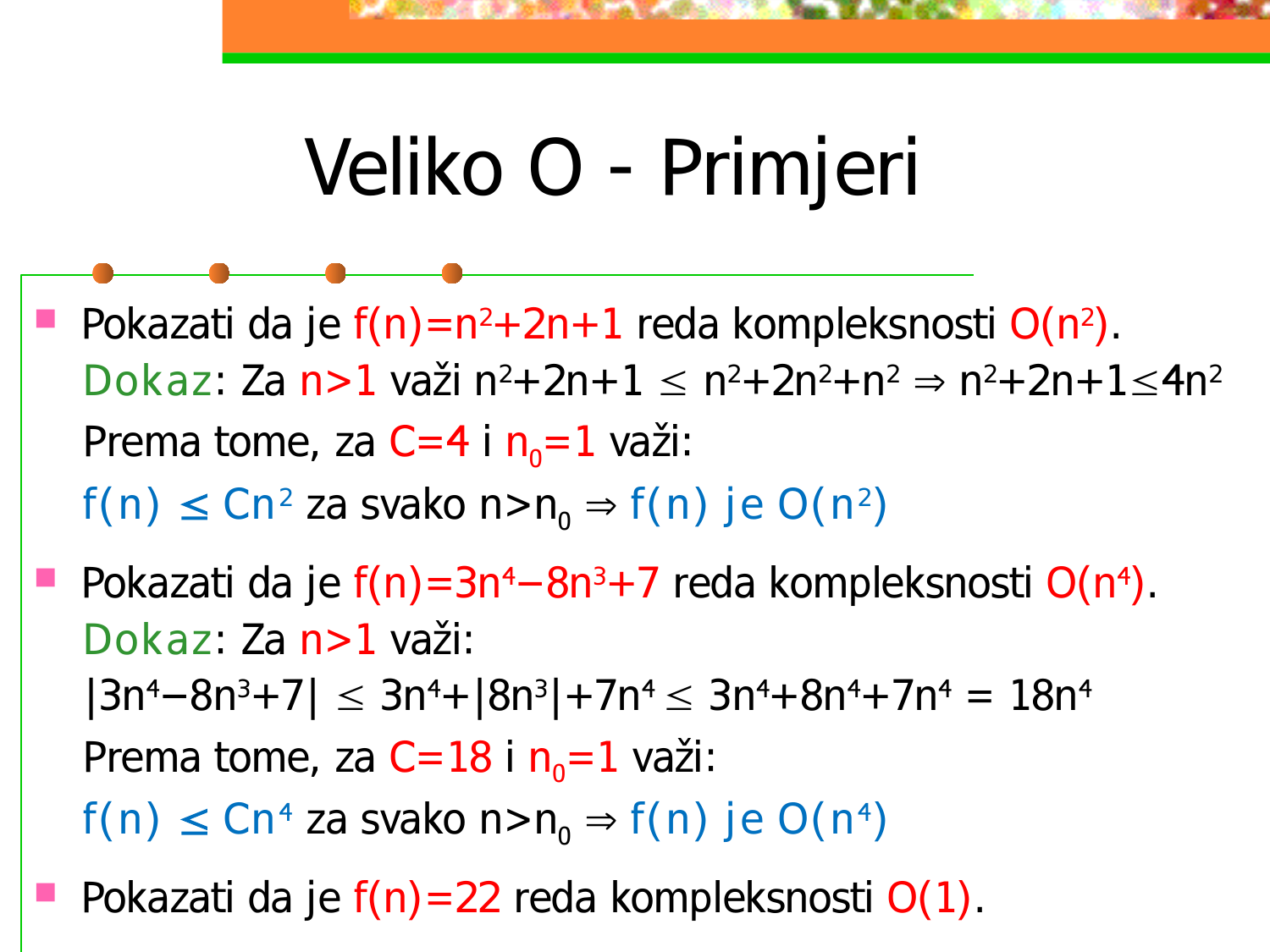

# Veliko O - Primjeri
Pokazati da je f(n)=n2+2n+1 reda kompleksnosti O(n2).
Dokaz: Za n>1 važi n2+2n+1 ≤ n2+2n2+n2 ⇒ n2+2n+1≤4n2
Prema tome, za C=4 i n0=1 važi:
f(n) ≤ Cn2 za svako n>n0 ⇒ f(n) je O(n2)
Pokazati da je f(n)=3n4−8n3+7 reda kompleksnosti O(n4).
Dokaz: Za n>1 važi:
|3n4−8n3+7| ≤ 3n4+|8n3|+7n4 ≤ 3n4+8n4+7n4 = 18n4
Prema tome, za C=18 i n0=1 važi:
f(n) ≤ Cn4 za svako n>n0 ⇒ f(n) je O(n4)
Pokazati da je f(n)=22 reda kompleksnosti O(1).